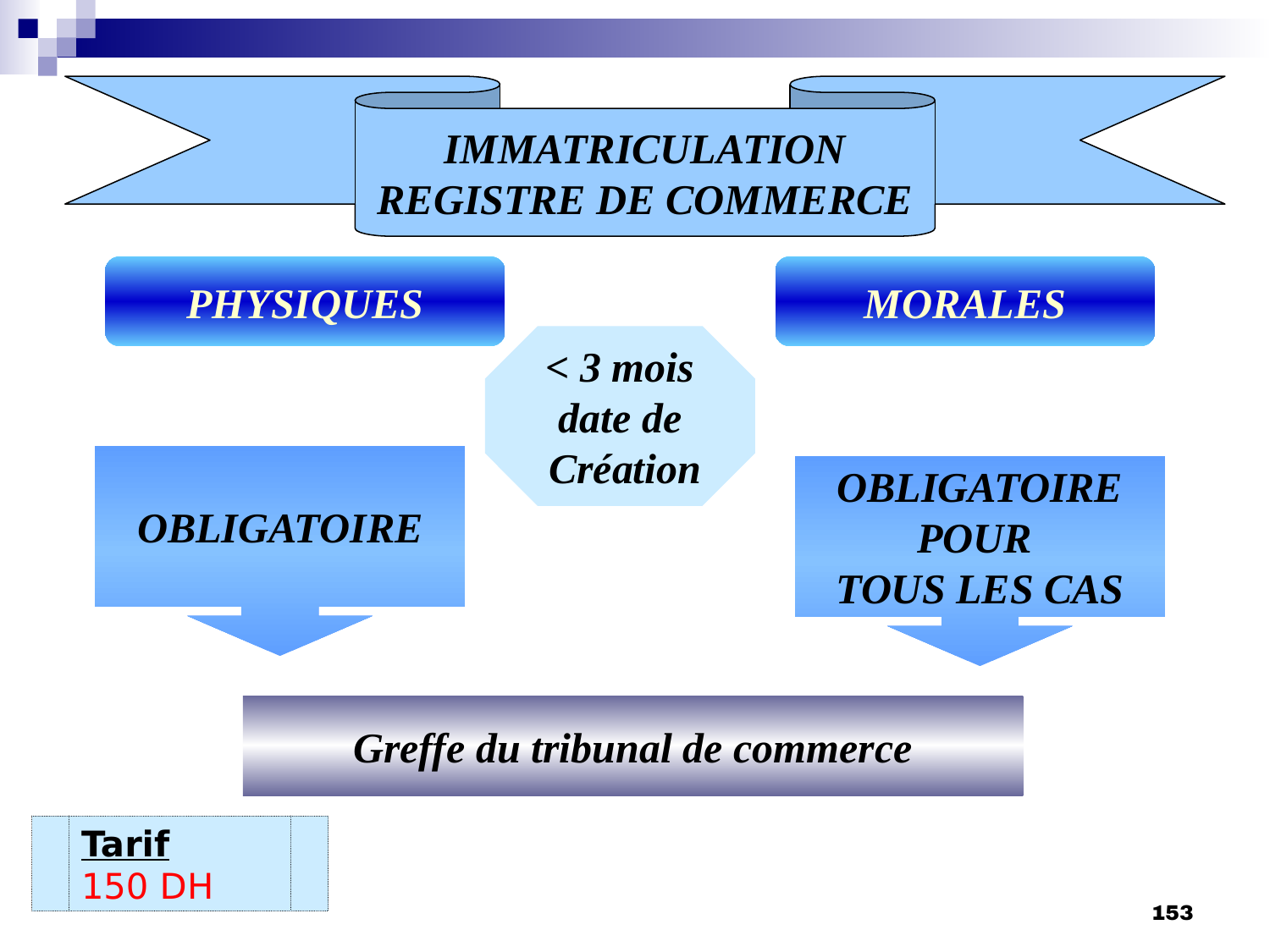

IMMATRICULATION
REGISTRE DE COMMERCE
PHYSIQUES
MORALES
< 3 mois
 date de
 Création

OBLIGATOIRE

OBLIGATOIRE
POUR
TOUS LES CAS
Greffe du tribunal de commerce
Tarif
150 DH
153